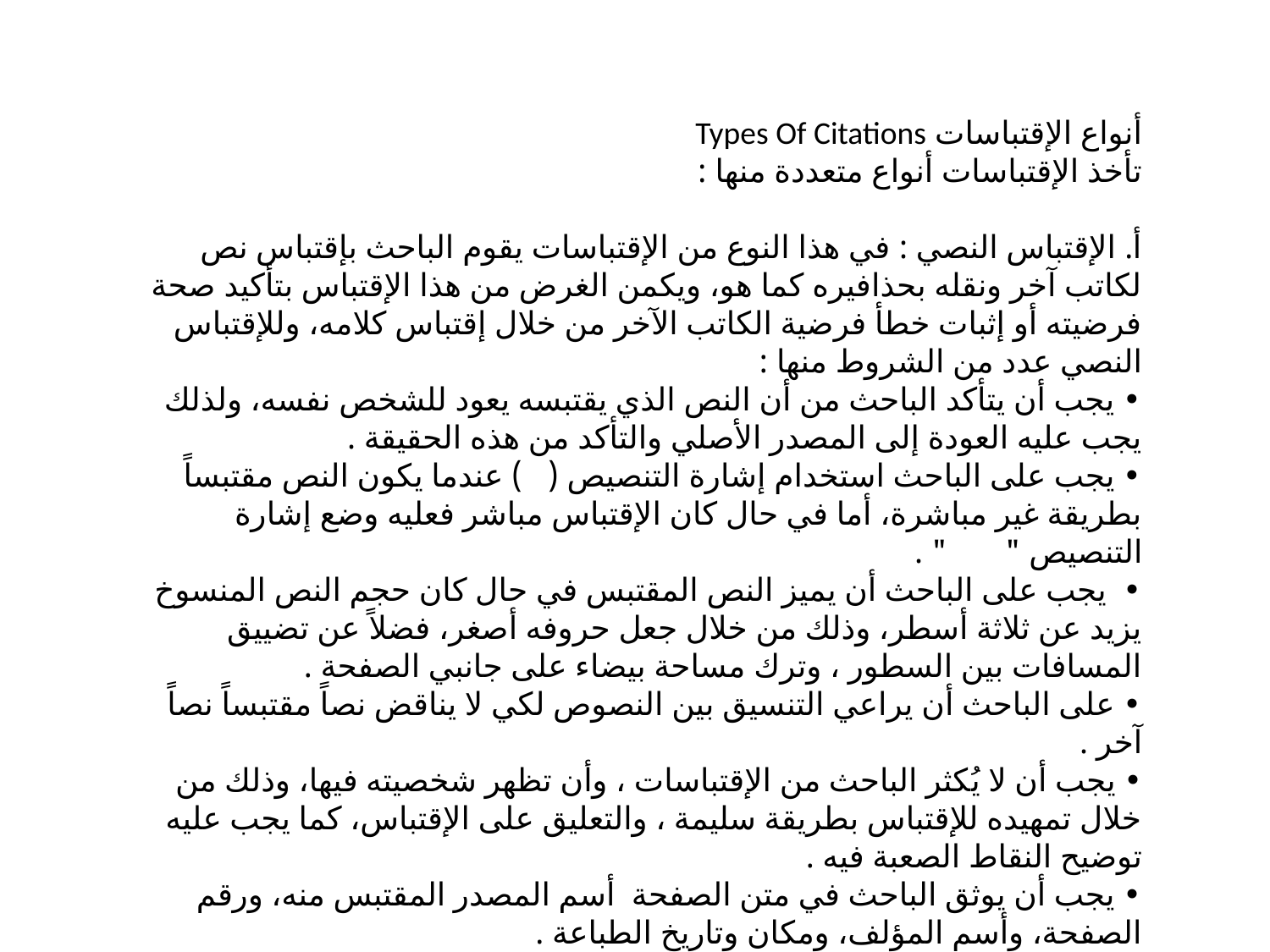

أنواع الإقتباسات Types Of Citations
تأخذ الإقتباسات أنواع متعددة منها :

أ‌. الإقتباس النصي : في هذا النوع من الإقتباسات يقوم الباحث بإقتباس نص لكاتب آخر ونقله بحذافيره كما هو، ويكمن الغرض من هذا الإقتباس بتأكيد صحة فرضيته أو إثبات خطأ فرضية الكاتب الآخر من خلال إقتباس كلامه، وللإقتباس النصي عدد من الشروط منها :
• يجب أن يتأكد الباحث من أن النص الذي يقتبسه يعود للشخص نفسه، ولذلك يجب عليه العودة إلى المصدر الأصلي والتأكد من هذه الحقيقة .
• يجب على الباحث استخدام إشارة التنصيص (   ) عندما يكون النص مقتبساً بطريقة غير مباشرة، أما في حال كان الإقتباس مباشر فعليه وضع إشارة التنصيص "       " .
•  يجب على الباحث أن يميز النص المقتبس في حال كان حجم النص المنسوخ يزيد عن ثلاثة أسطر، وذلك من خلال جعل حروفه أصغر، فضلاً عن تضييق المسافات بين السطور ، وترك مساحة بيضاء على جانبي الصفحة .
• على الباحث أن يراعي التنسيق بين النصوص لكي لا يناقض نصاً مقتبساً نصاً آخر .
• يجب أن لا يُكثر الباحث من الإقتباسات ، وأن تظهر شخصيته فيها، وذلك من خلال تمهيده للإقتباس بطريقة سليمة ، والتعليق على الإقتباس، كما يجب عليه توضيح النقاط الصعبة فيه .
• يجب أن يوثق الباحث في متن الصفحة  أسم المصدر المقتبس منه، ورقم الصفحة، وأسم المؤلف، ومكان وتاريخ الطباعة .